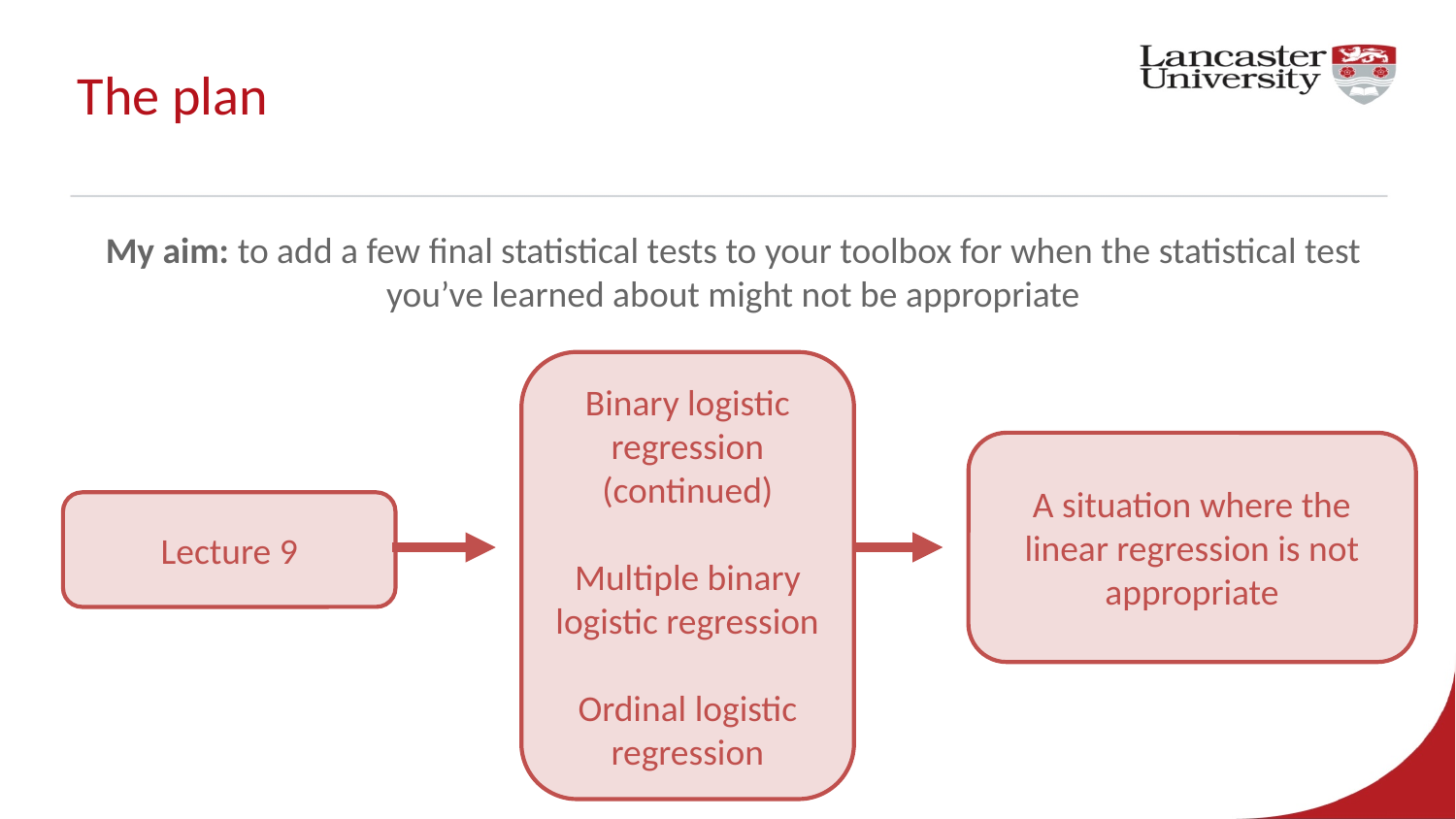

# The plan
My aim: to add a few final statistical tests to your toolbox for when the statistical test you’ve learned about might not be appropriate

Binary logistic regression (continued)

Multiple binary logistic regression

Ordinal logistic regression
A situation where the linear regression is not appropriate
Lecture 9